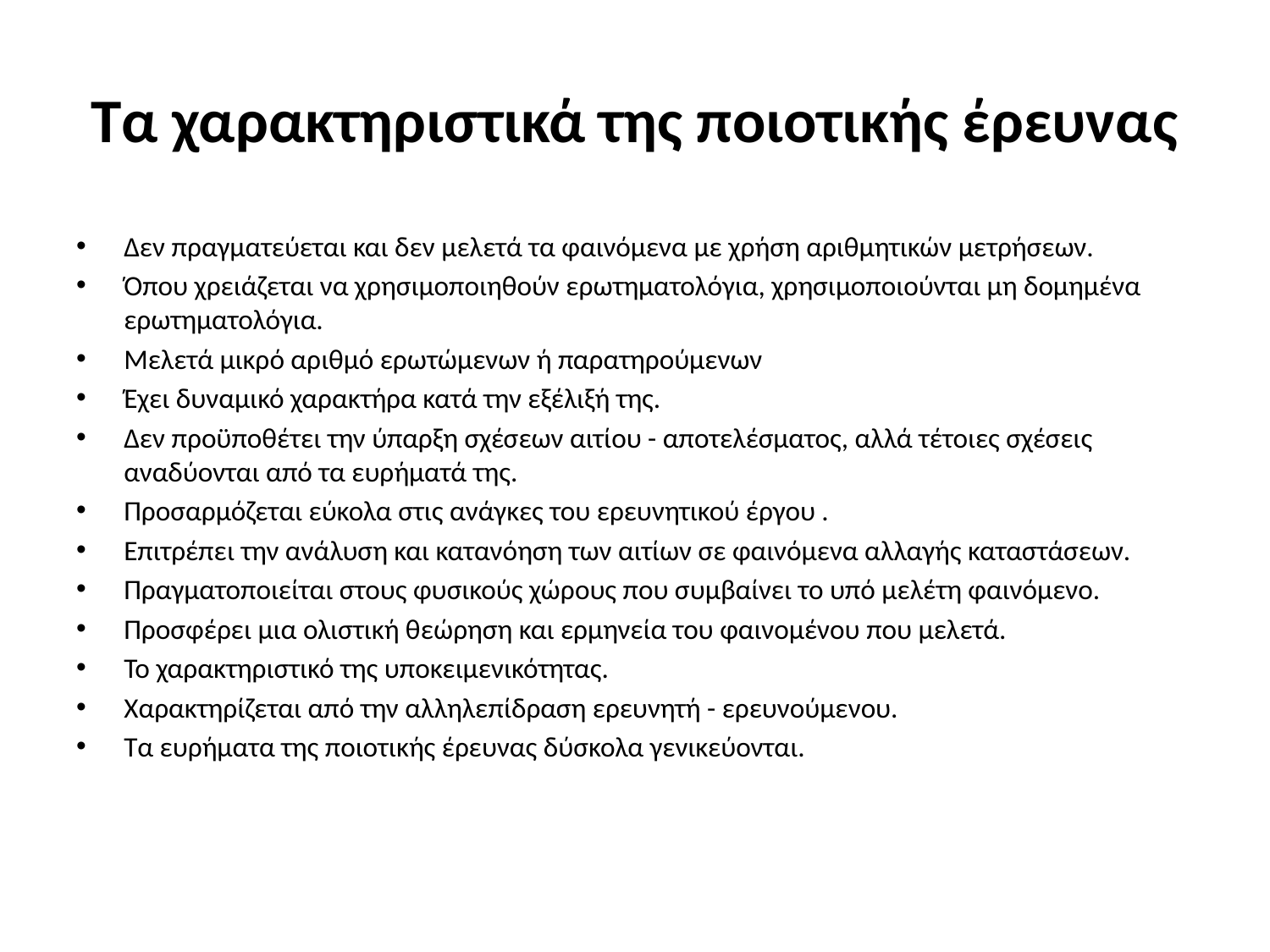

# Τα χαρακτηριστικά της ποιοτικής έρευνας
Δεν πραγματεύεται και δεν μελετά τα φαινόμενα με χρήση αριθμητικών μετρήσεων.
Όπου χρειάζεται να χρησιμοποιηθούν ερωτηματολόγια, χρησιμοποιούνται μη δομημένα ερωτηματολόγια.
Μελετά μικρό αριθμό ερωτώμενων ή παρατηρούμενων
Έχει δυναμικό χαρακτήρα κατά την εξέλιξή της.
Δεν προϋποθέτει την ύπαρξη σχέσεων αιτίου - αποτελέσματος, αλλά τέτοιες σχέσεις αναδύονται από τα ευρήματά της.
Προσαρμόζεται εύκολα στις ανάγκες του ερευνητικού έργου .
Επιτρέπει την ανάλυση και κατανόηση των αιτίων σε φαινόμενα αλλαγής καταστάσεων.
Πραγματοποιείται στους φυσικούς χώρους που συμβαίνει το υπό μελέτη φαινόμενο.
Προσφέρει μια ολιστική θεώρηση και ερμηνεία του φαινομένου που μελετά.
Το χαρακτηριστικό της υποκειμενικότητας.
Χαρακτηρίζεται από την αλληλεπίδραση ερευνητή - ερευνούμενου.
Τα ευρήματα της ποιοτικής έρευνας δύσκολα γενικεύονται.